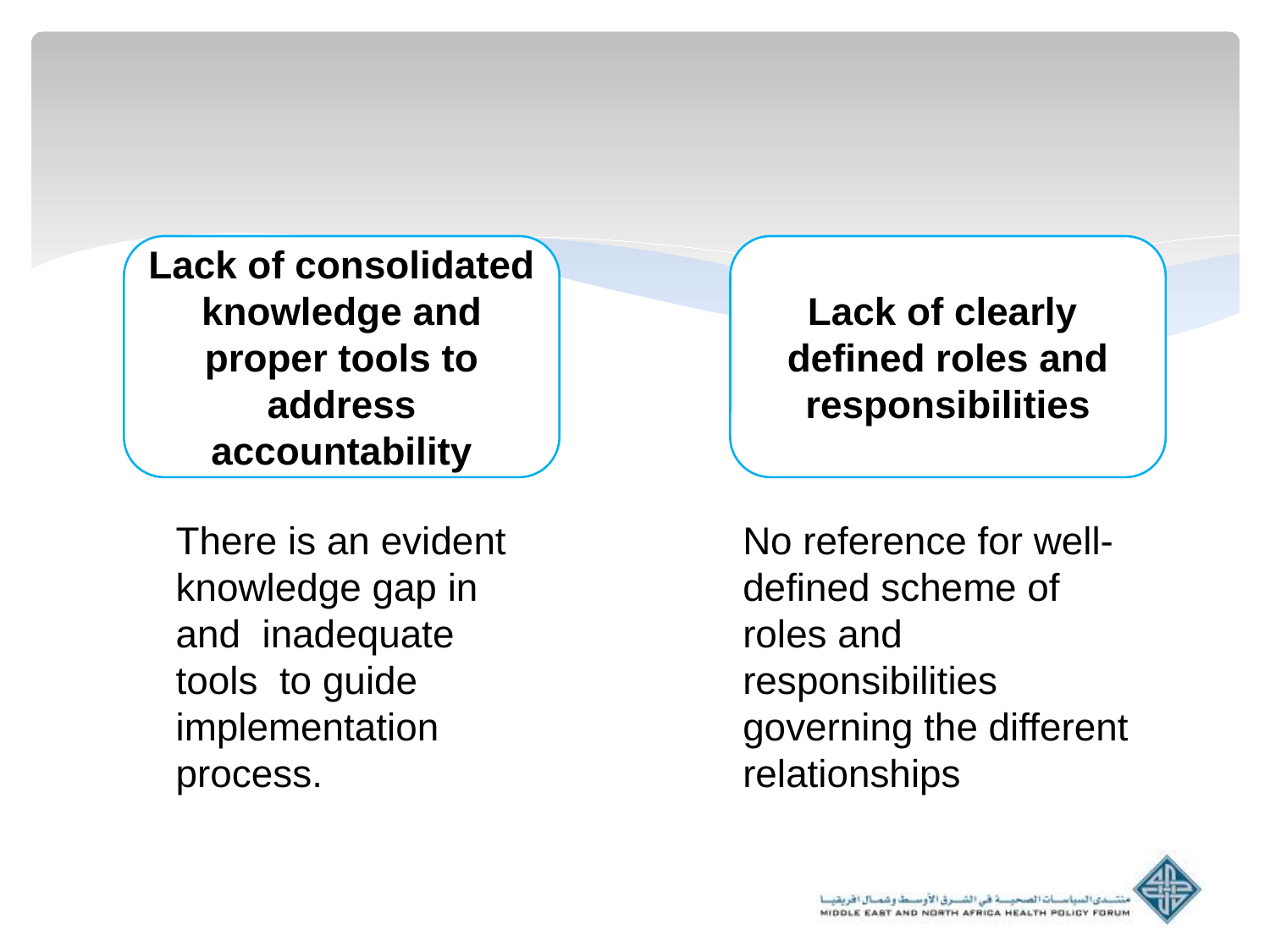

Lack of consolidated knowledge and proper tools to address accountability
Lack of clearly  defined roles and responsibilities
There is an evident knowledge gap in and  inadequate tools  to guide implementation process.
No reference for well-defined scheme of roles and responsibilities governing the different relationships